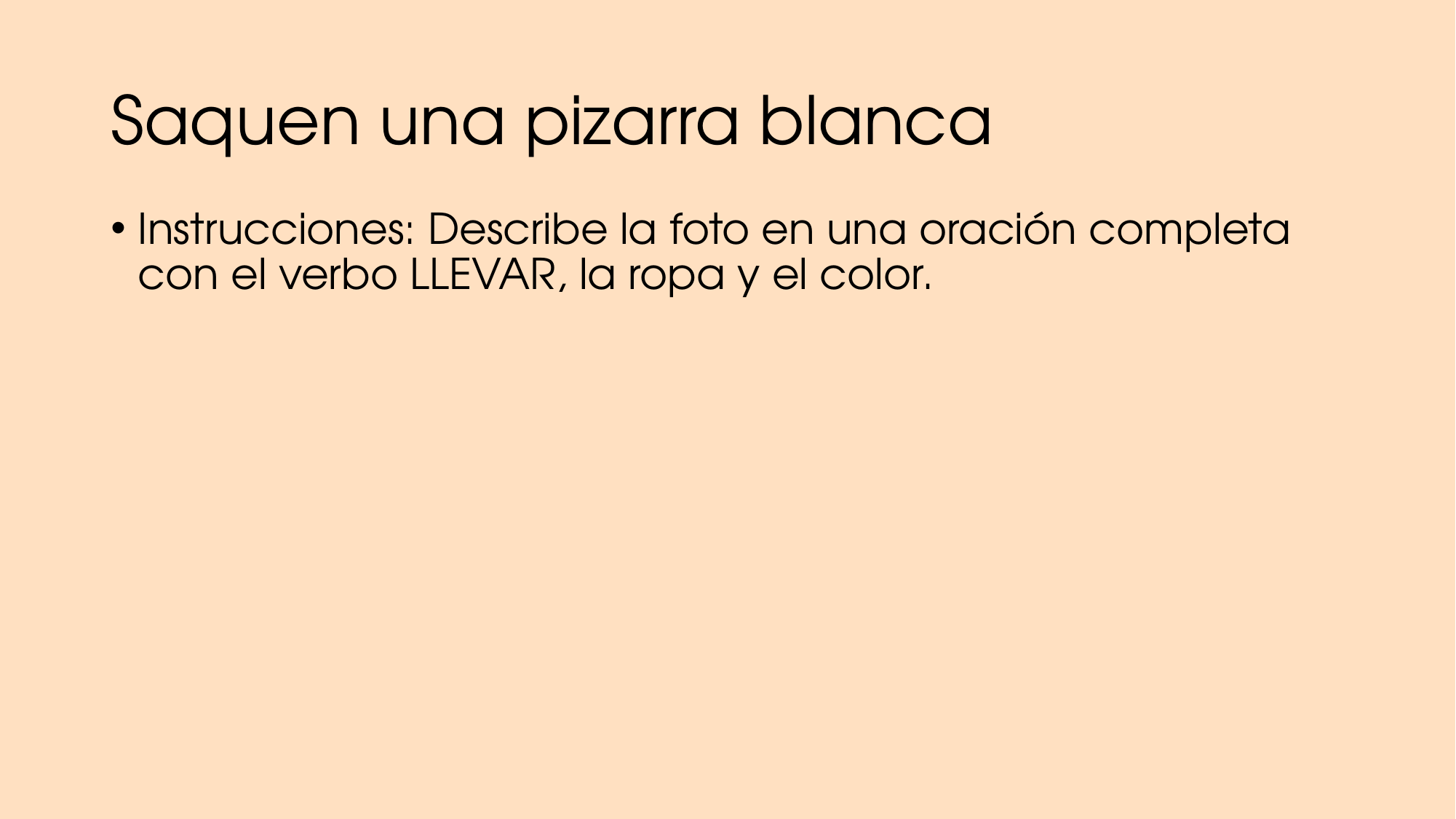

# Saquen una pizarra blanca
Instrucciones: Describe la foto en una oración completa con el verbo LLEVAR, la ropa y el color.